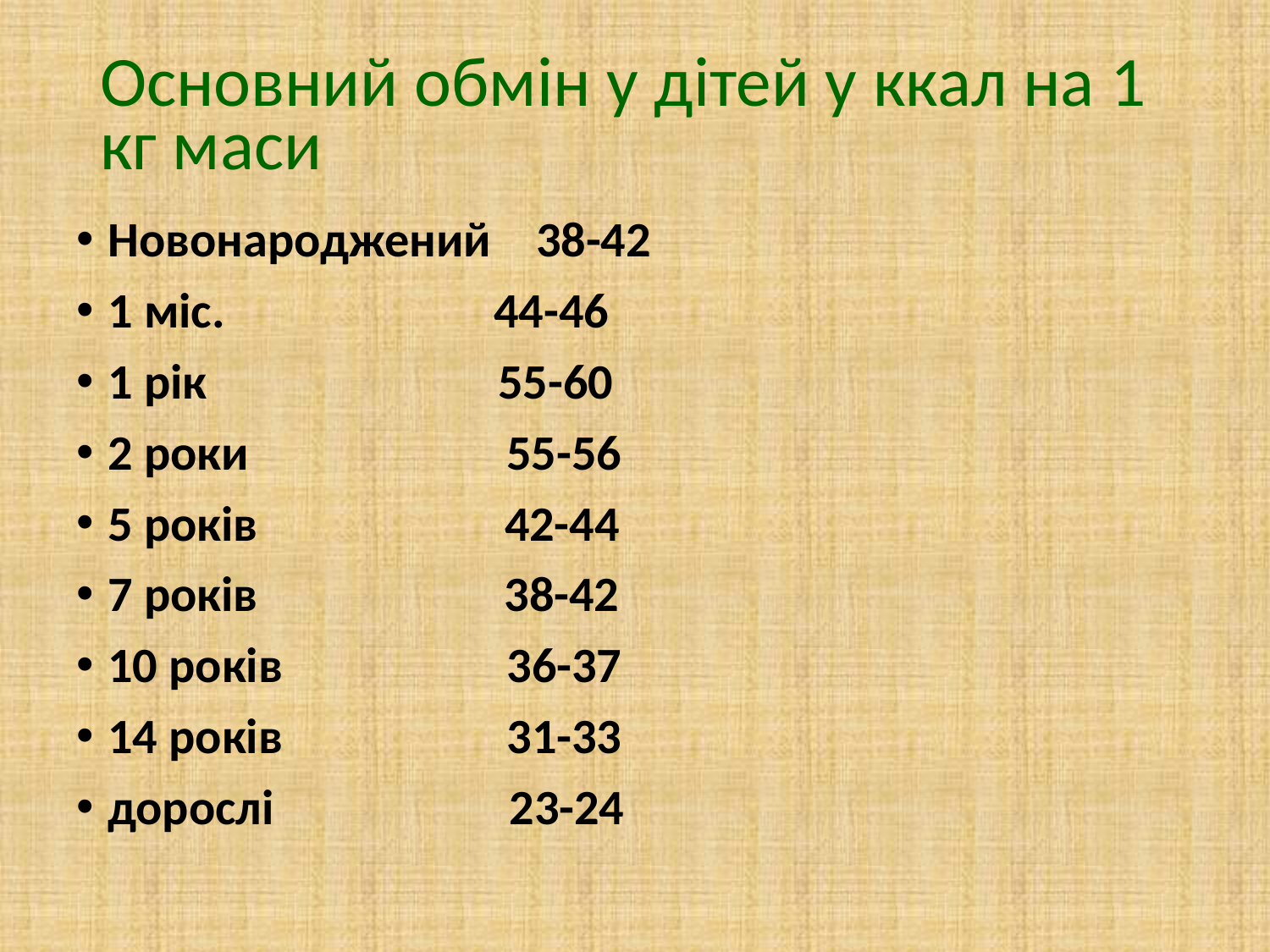

Основний обмін у дітей у ккал на 1 кг маси
Новонароджений    38-42
1 міс.                        44-46
1 рік                          55-60
2 роки                       55-56
5 років                      42-44
7 років                      38-42
10 років                    36-37
14 років                    31-33
дорослі                     23-24